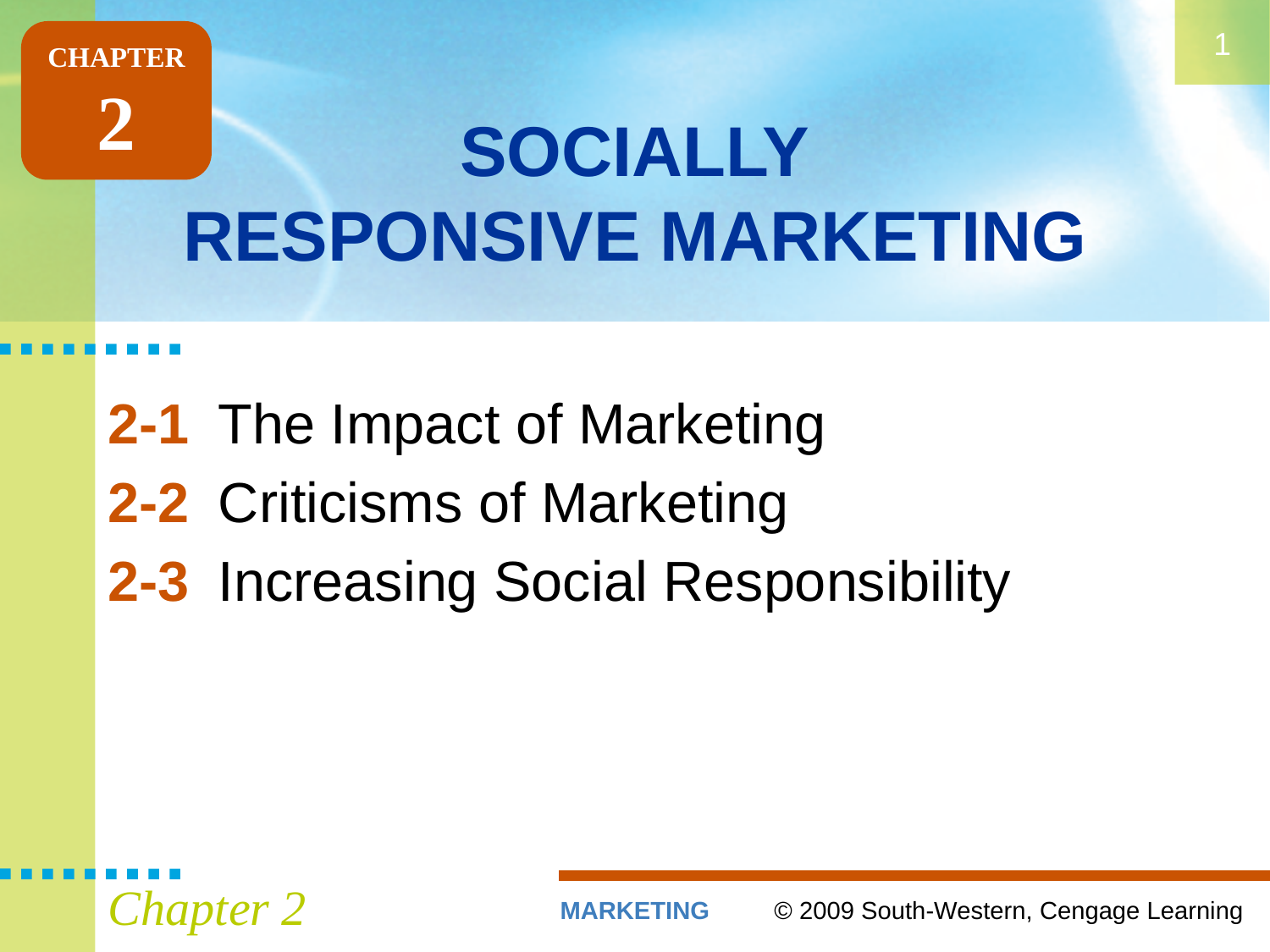

1
CHAPTER
2
# SOCIALLY RESPONSIVE MARKETING
2-1	The Impact of Marketing
2-2	Criticisms of Marketing
2-3	Increasing Social Responsibility
Chapter 2